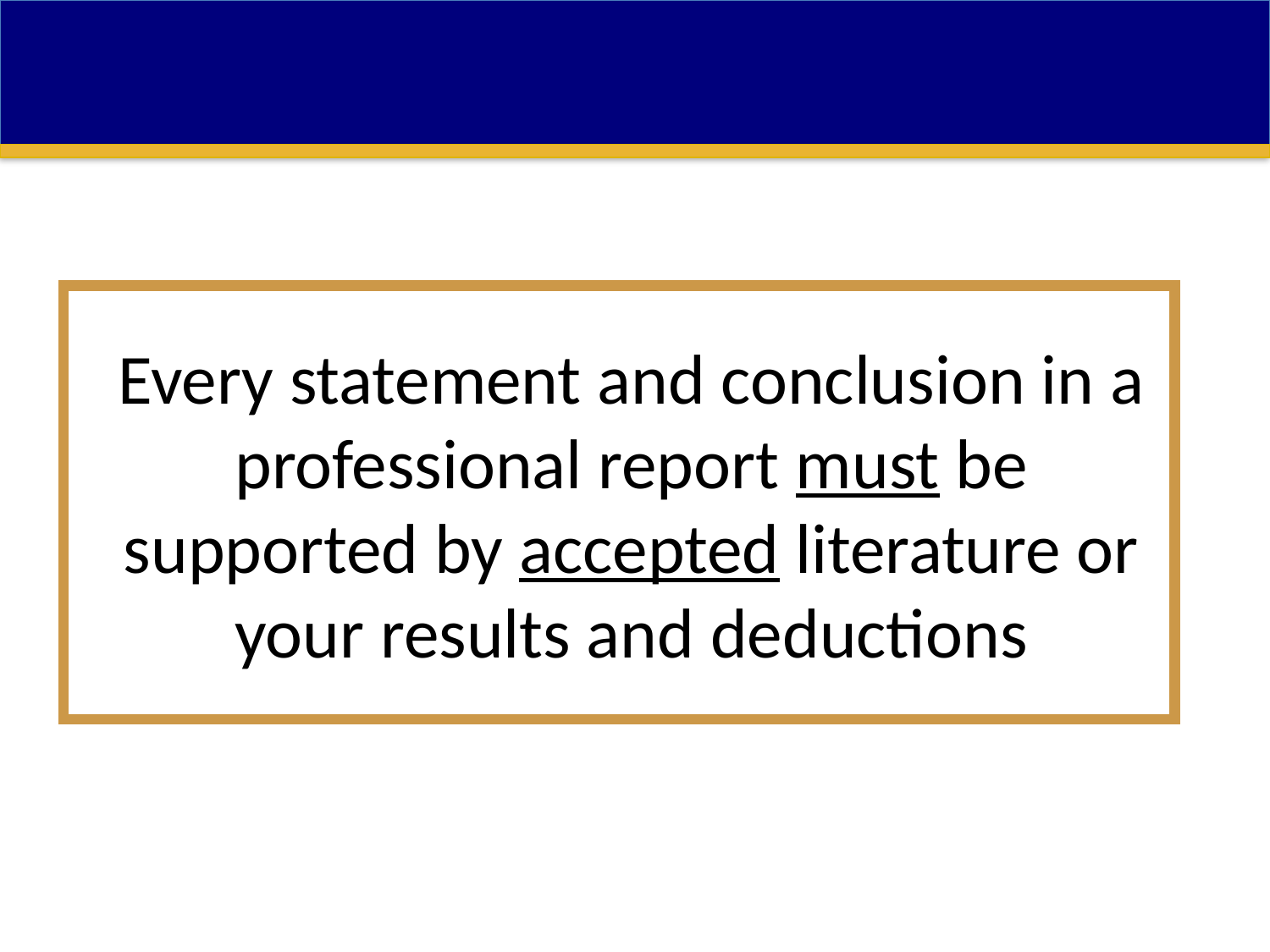

# Every statement and conclusion in a professional report must be supported by accepted literature or your results and deductions